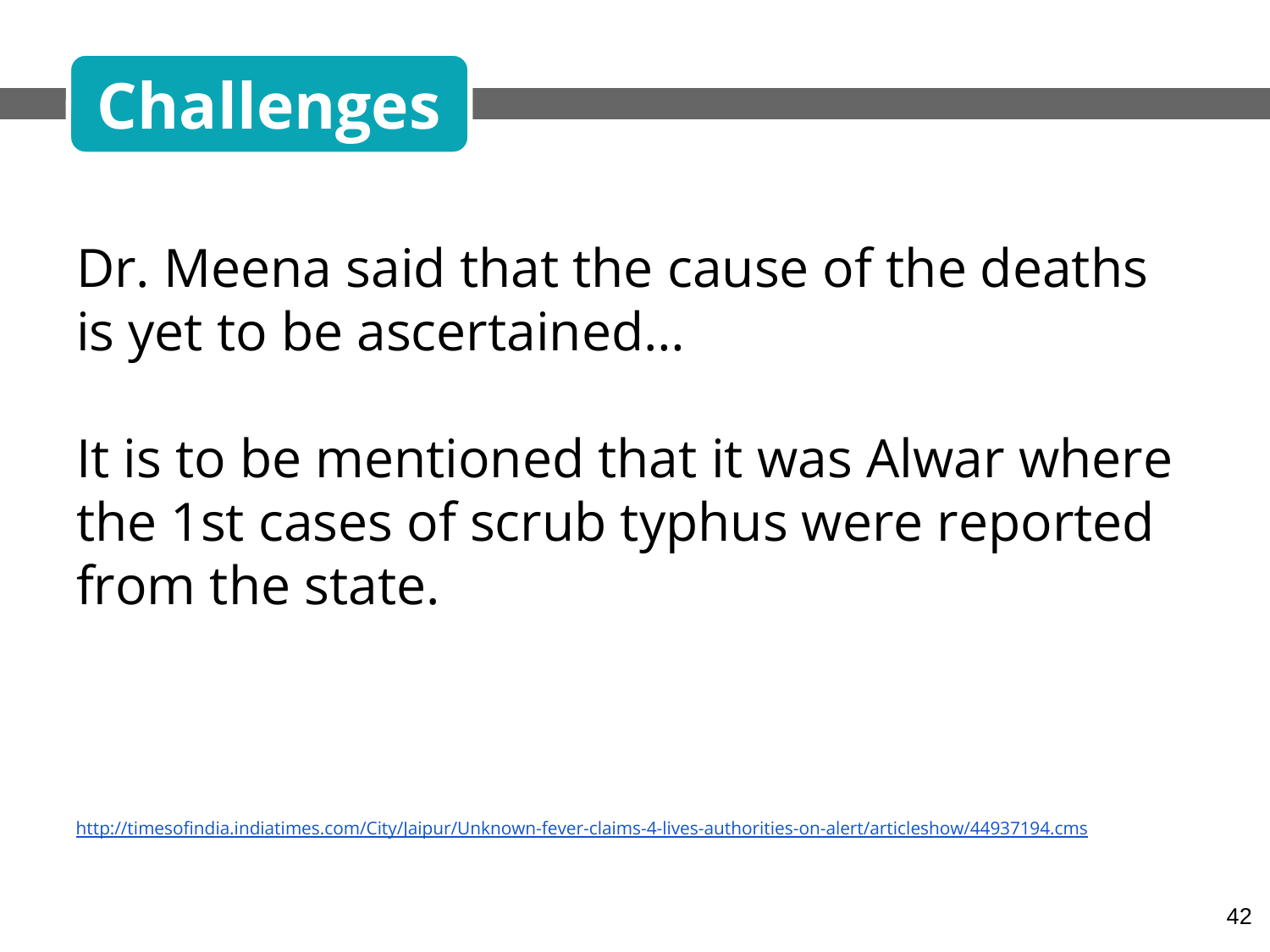

Challenges
# Challenges

Dr. Meena said that the cause of the deaths is yet to be ascertained…

It is to be mentioned that it was Alwar where the 1st cases of scrub typhus were reported from the state.

http://timesofindia.indiatimes.com/City/Jaipur/Unknown-fever-claims-4-lives-authorities-on-alert/articleshow/44937194.cms
42